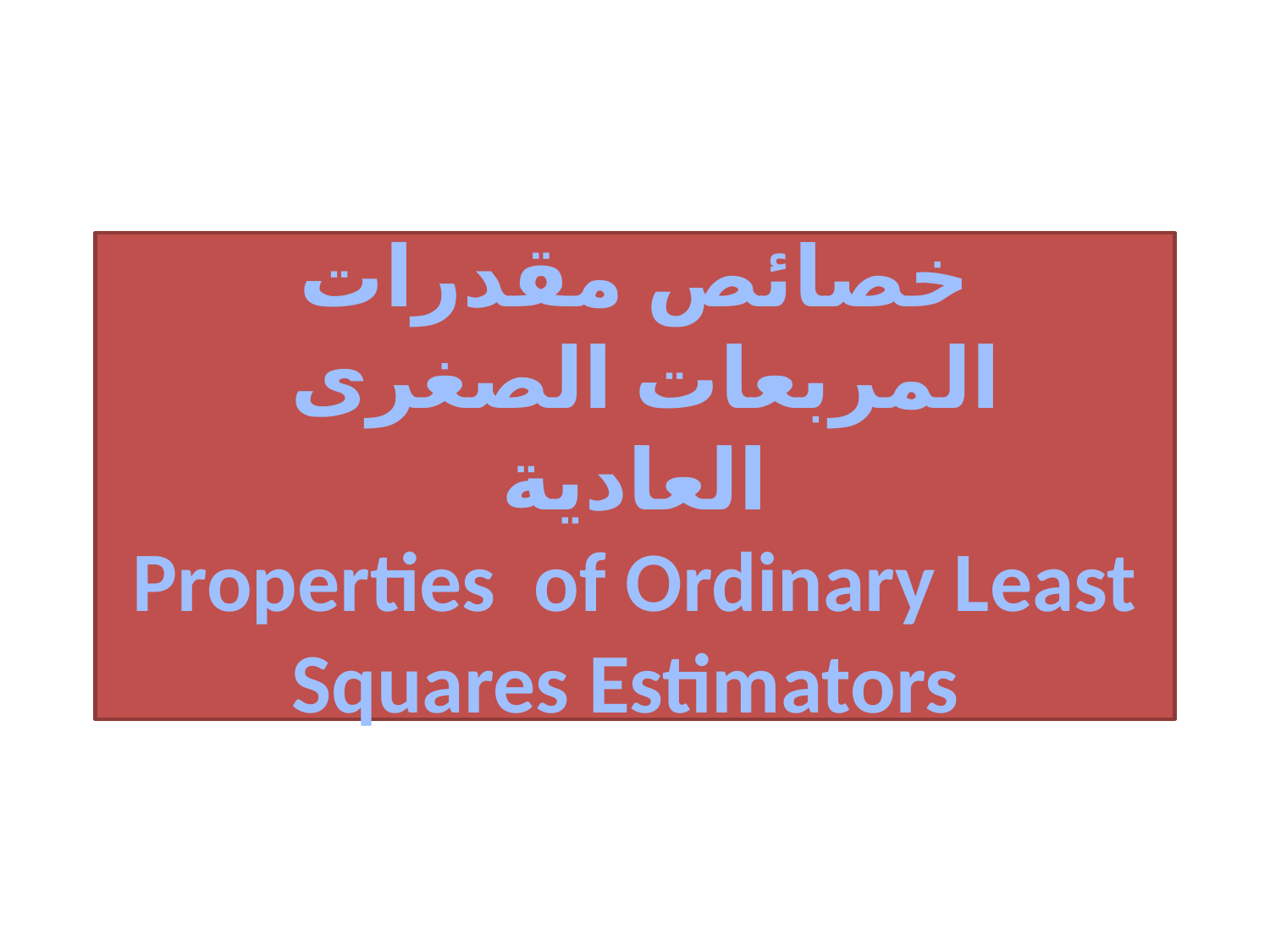

# خصائص مقدرات المربعات الصغرى العادية Properties  of Ordinary Least Squares Estimators